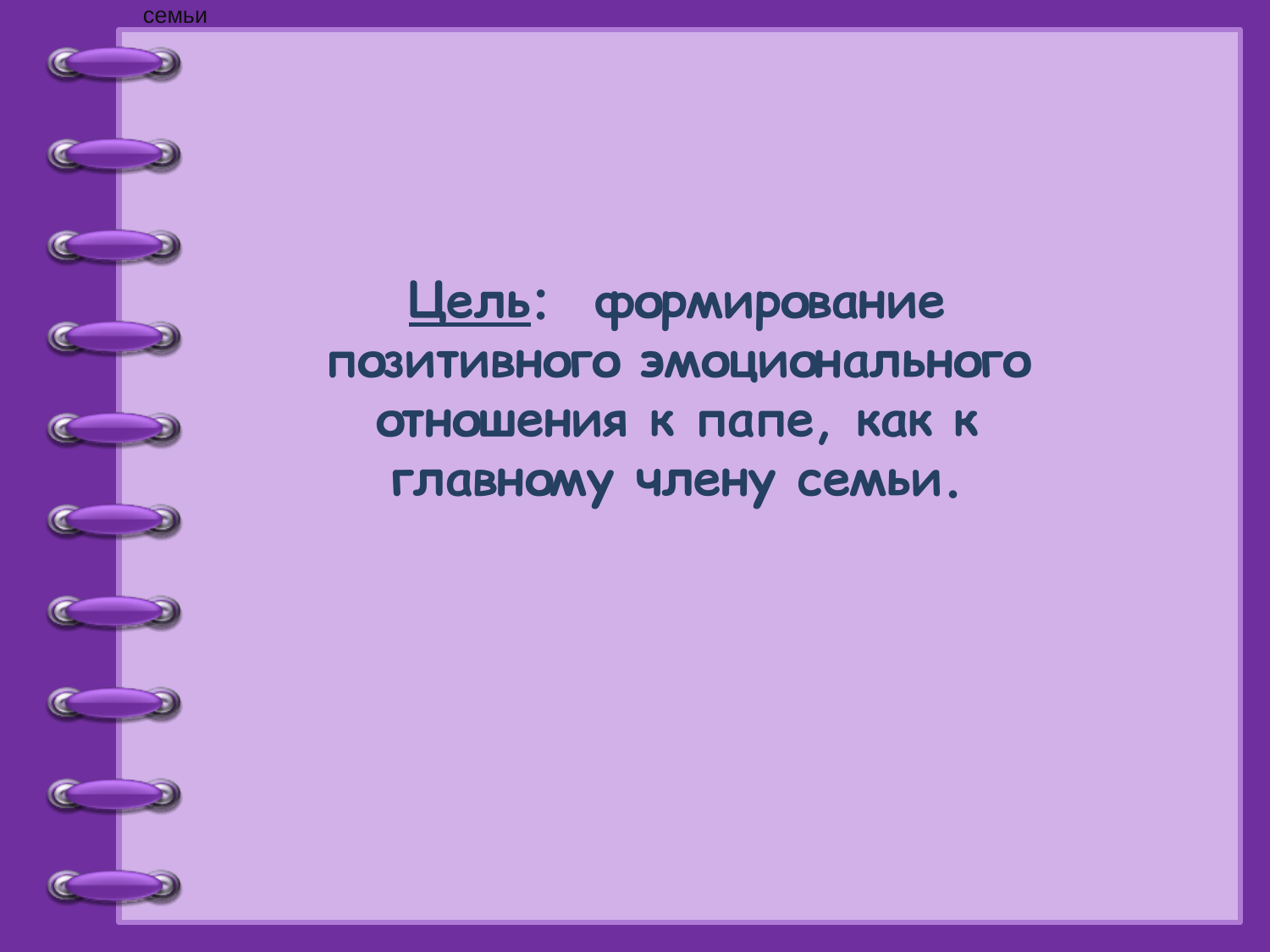

формирование позитивного эмоционального отношения к папе, как к главному члену семьи

Цель:  формирование позитивного эмоционального отношения к папе, как к главному члену семьи.